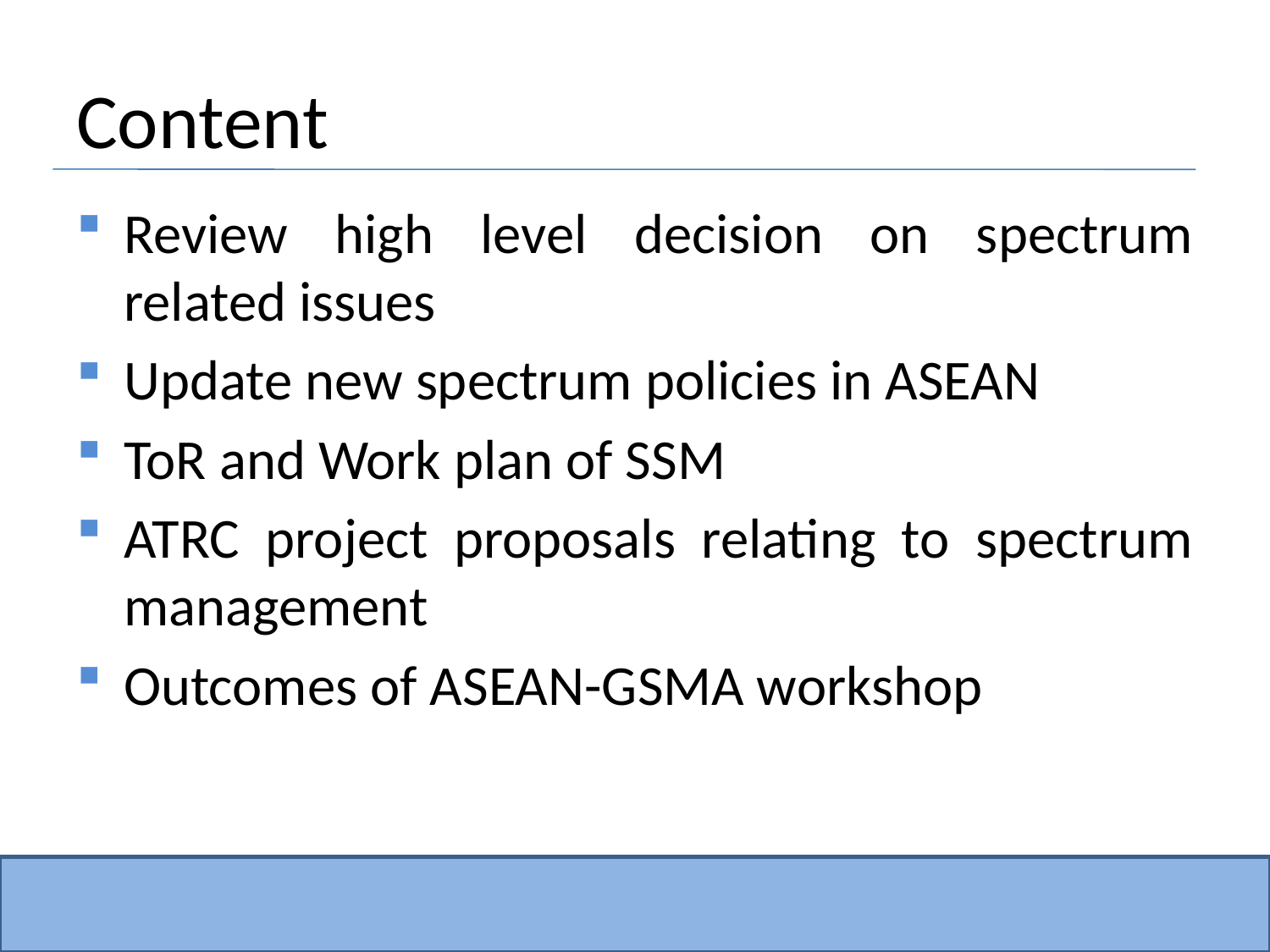

# Content
Review high level decision on spectrum related issues
Update new spectrum policies in ASEAN
ToR and Work plan of SSM
ATRC project proposals relating to spectrum management
Outcomes of ASEAN-GSMA workshop